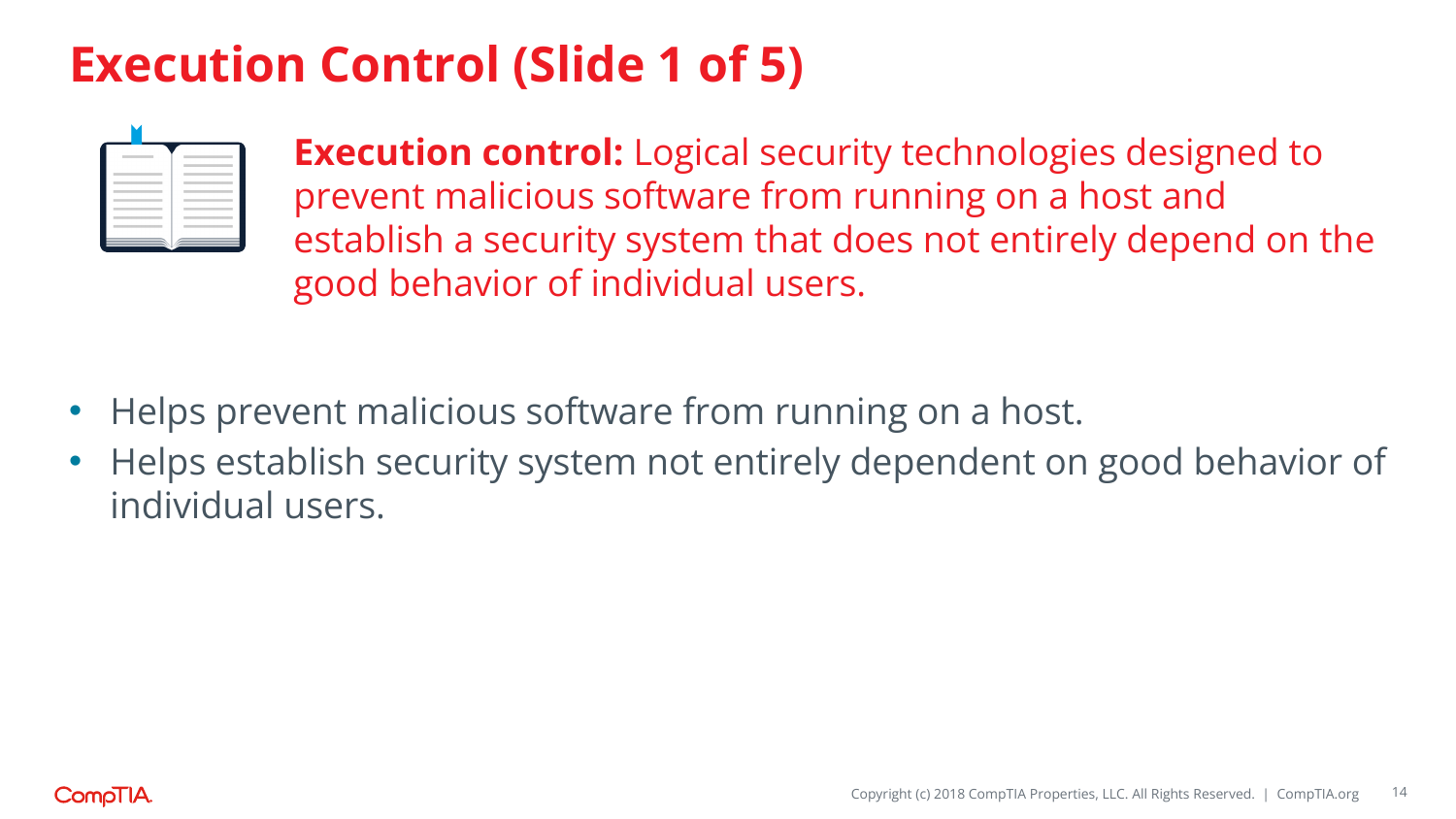

# Execution Control (Slide 1 of 5)
Execution control: Logical security technologies designed to prevent malicious software from running on a host and establish a security system that does not entirely depend on the good behavior of individual users.
Helps prevent malicious software from running on a host.
Helps establish security system not entirely dependent on good behavior of individual users.
14